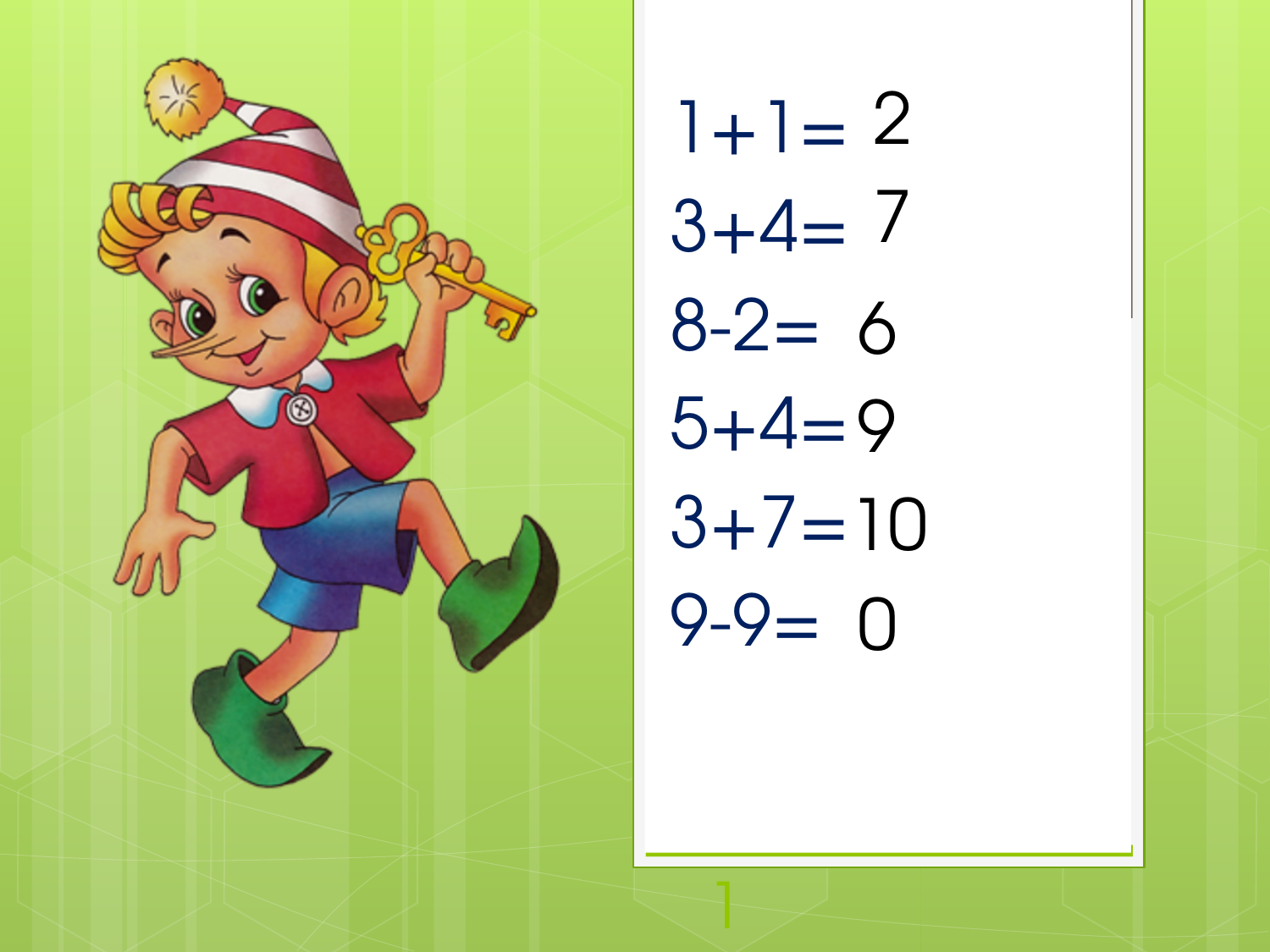

2
1+1=
3+4=
8-2=
5+4=
3+7=
9-9=

# 1
7
6
9
10
0